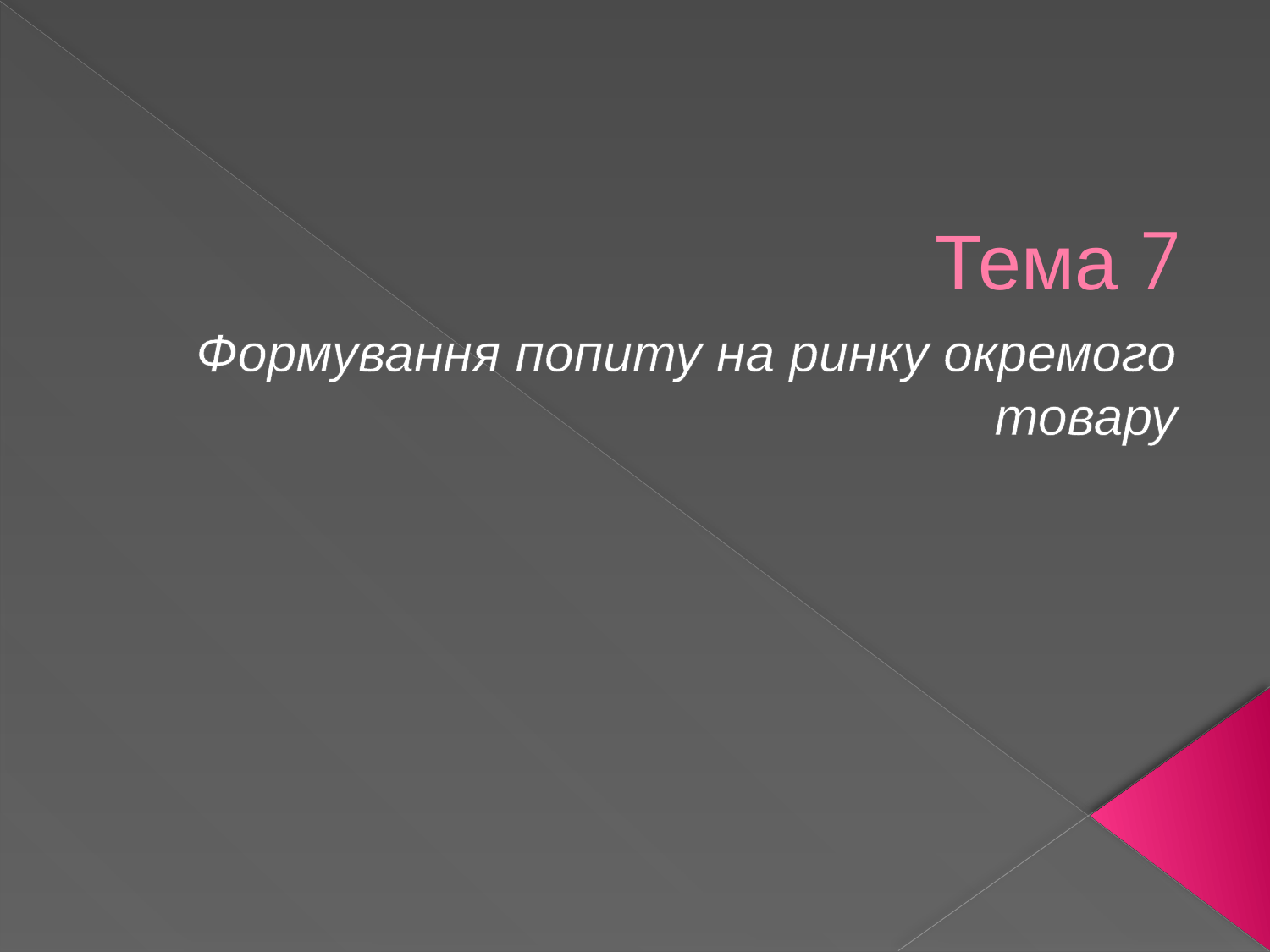

# Тема 7
Формування попиту на ринку окремого товару